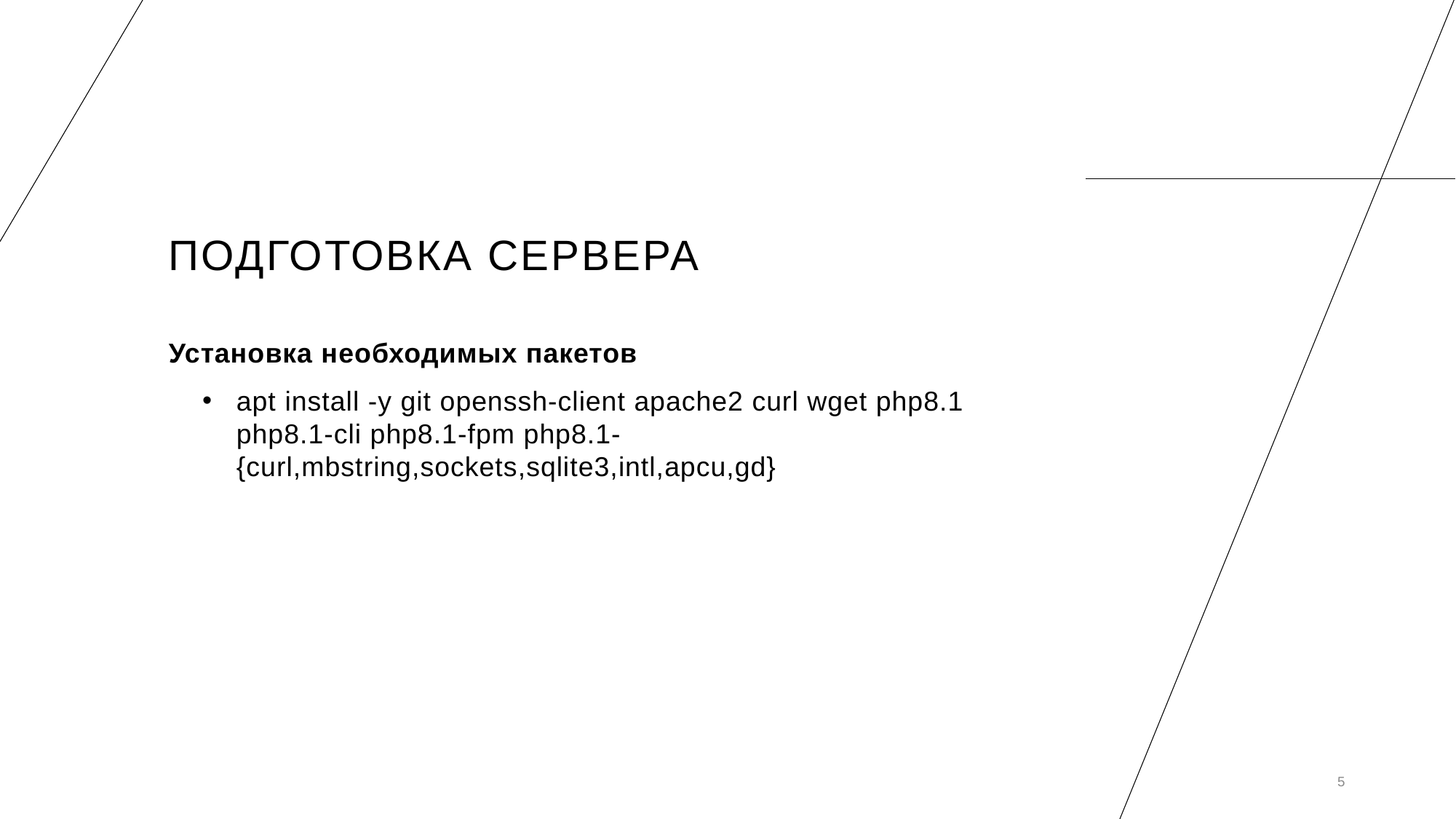

# Подготовка сервера
Установка необходимых пакетов
apt install -y git openssh-client apache2 curl wget php8.1 php8.1-cli php8.1-fpm php8.1-{curl,mbstring,sockets,sqlite3,intl,apcu,gd}
5